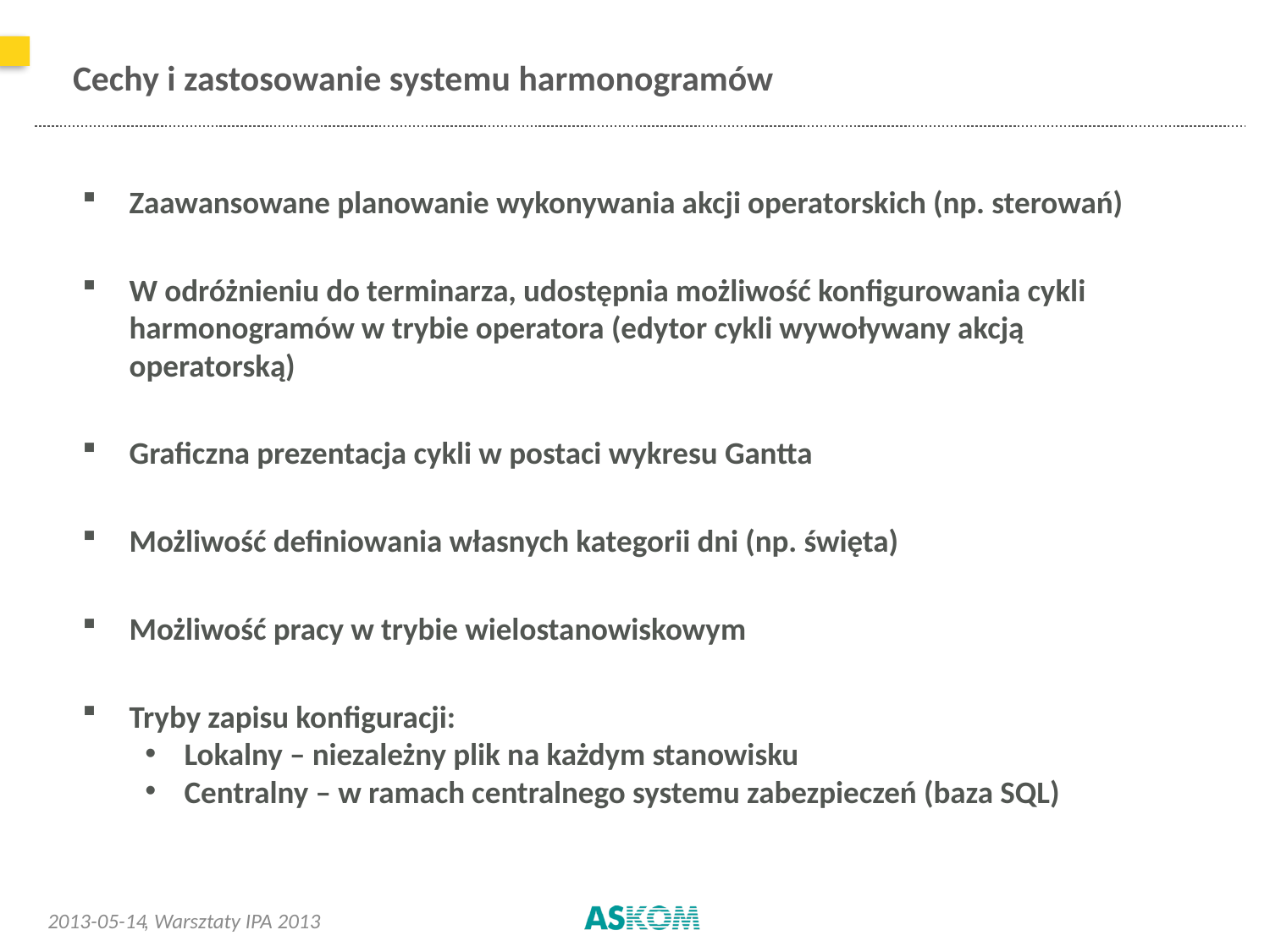

# Cechy i zastosowanie systemu harmonogramów
Zaawansowane planowanie wykonywania akcji operatorskich (np. sterowań)

W odróżnieniu do terminarza, udostępnia możliwość konfigurowania cykli harmonogramów w trybie operatora (edytor cykli wywoływany akcją operatorską)

Graficzna prezentacja cykli w postaci wykresu Gantta

Możliwość definiowania własnych kategorii dni (np. święta)

Możliwość pracy w trybie wielostanowiskowym

Tryby zapisu konfiguracji:
Lokalny – niezależny plik na każdym stanowisku
Centralny – w ramach centralnego systemu zabezpieczeń (baza SQL)

2013-05-14
, Warsztaty IPA 2013